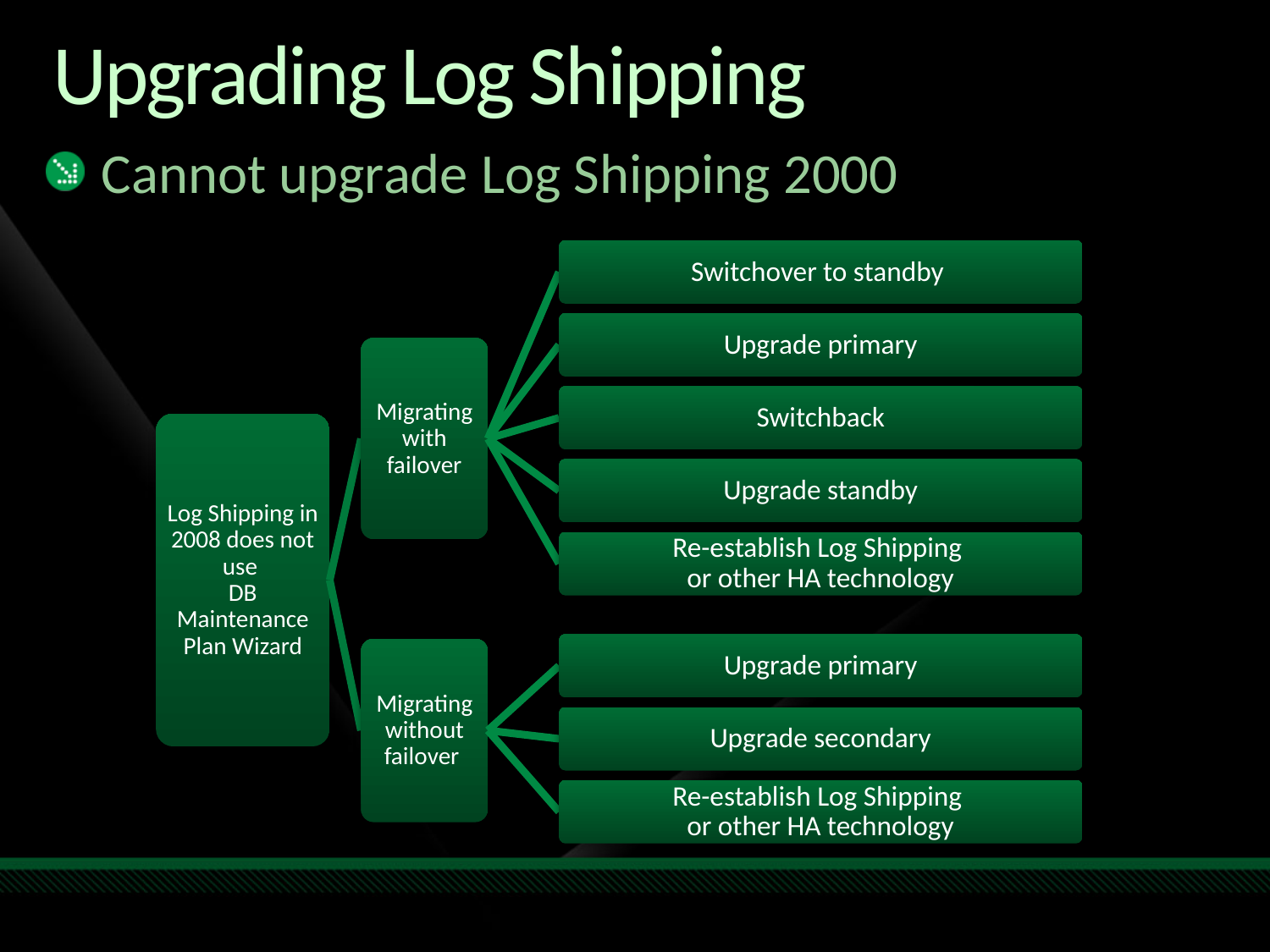

# Upgrading Log Shipping
Cannot upgrade Log Shipping 2000
Log Shipping in 2008 does not use
DB Maintenance Plan Wizard

Migrating with failover

Switchover to standby

Upgrade primary

Switchback

Upgrade standby

Re-establish Log Shipping
or other HA technology

Migrating without failover

Upgrade primary

Upgrade secondary

Re-establish Log Shipping
or other HA technology